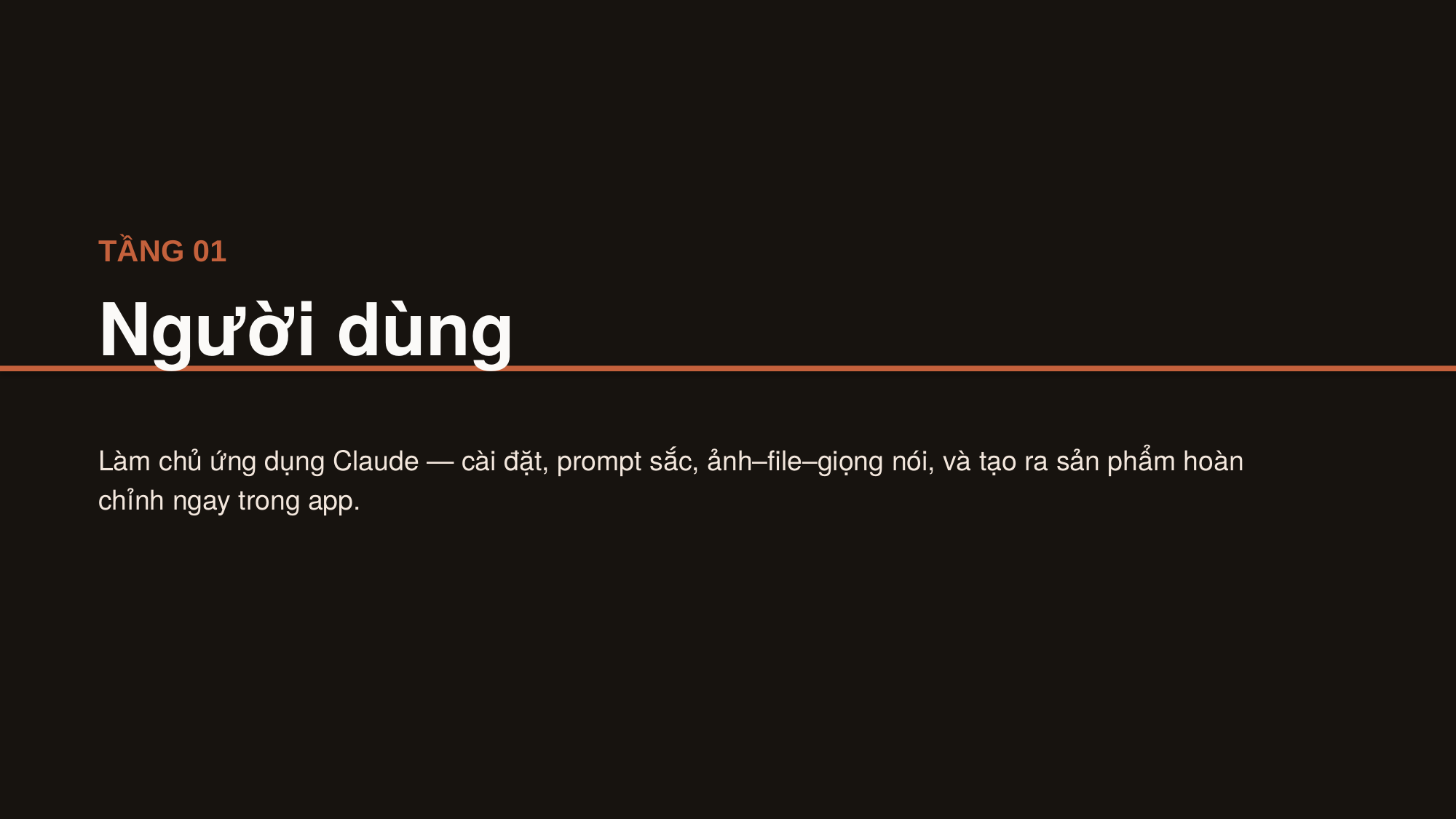

TẦNG 01
Người dùng

Làm chủ ứng dụng Claude — cài đặt, prompt sắc, ảnh–file–giọng nói, và tạo ra sản phẩm hoàn chỉnh ngay trong app.